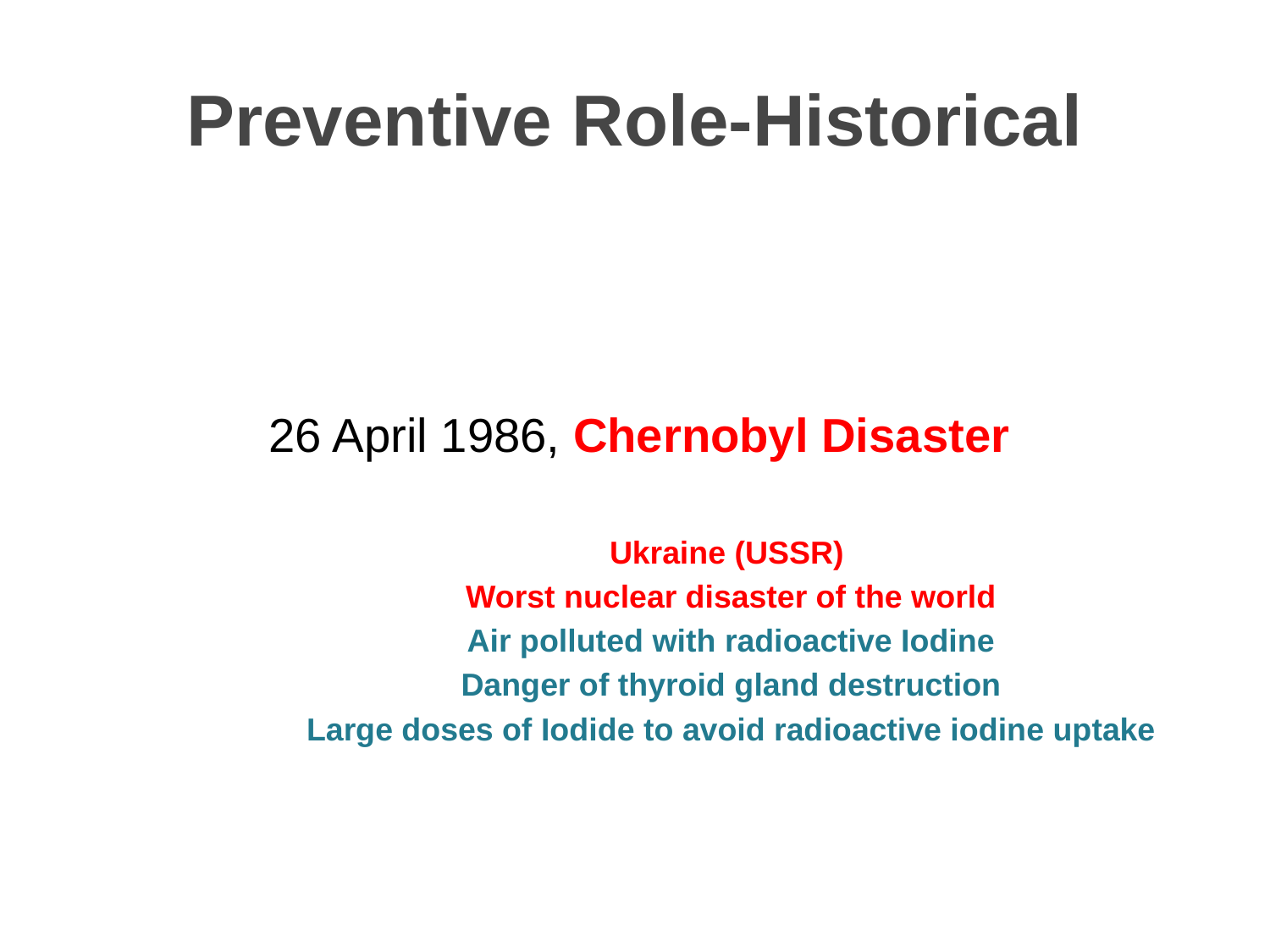

# Preventive Role-Historical

26 April 1986, Chernobyl Disaster

Ukraine (USSR)
Worst nuclear disaster of the world
Air polluted with radioactive Iodine
Danger of thyroid gland destruction
Large doses of Iodide to avoid radioactive iodine uptake